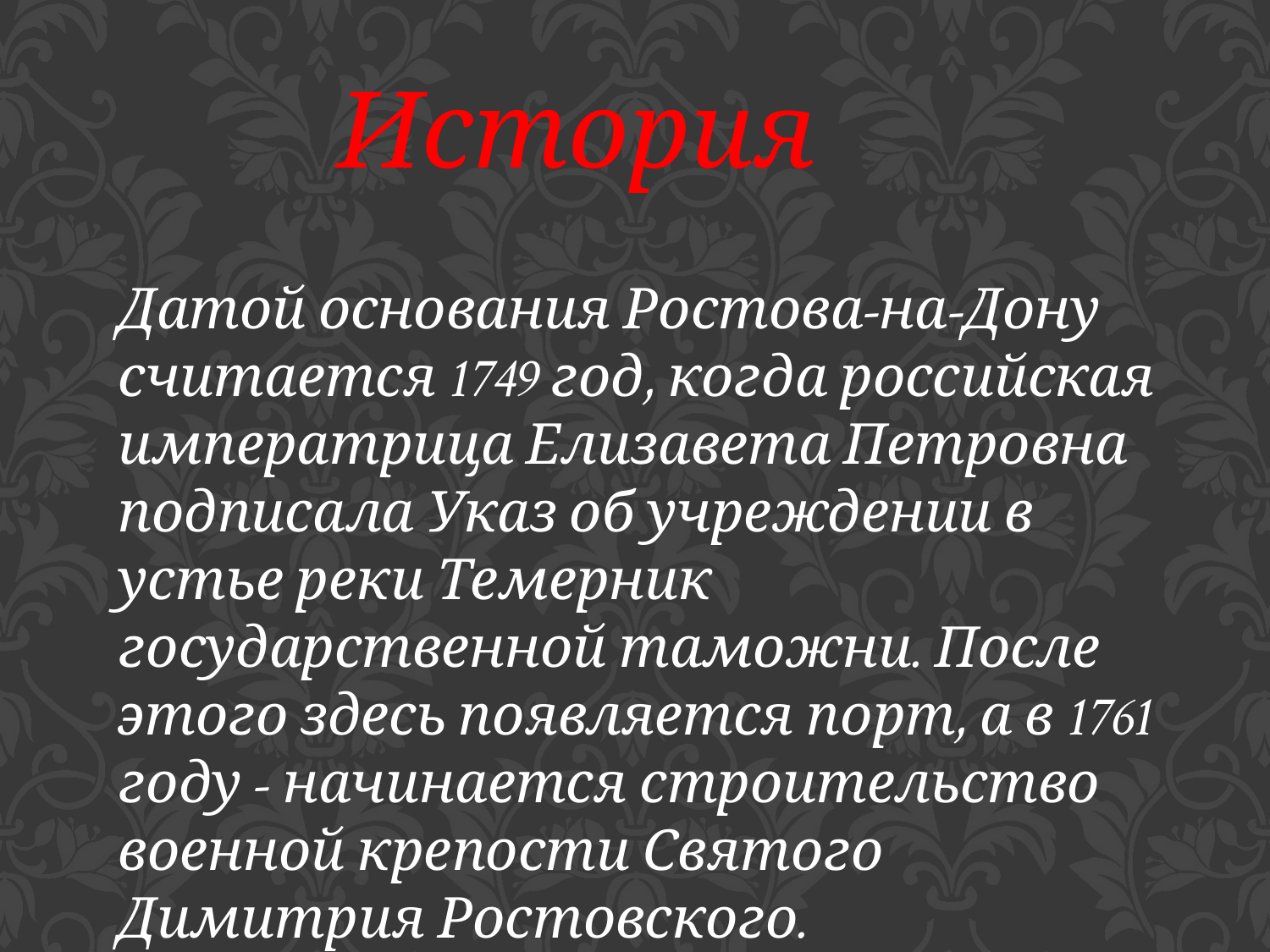

История
Датой основания Ростова-на-Дону считается 1749 год, когда российская императрица Елизавета Петровна подписала Указ об учреждении в устье реки Темерник государственной таможни. После этого здесь появляется порт, а в 1761 году - начинается строительство военной крепости Святого Димитрия Ростовского.